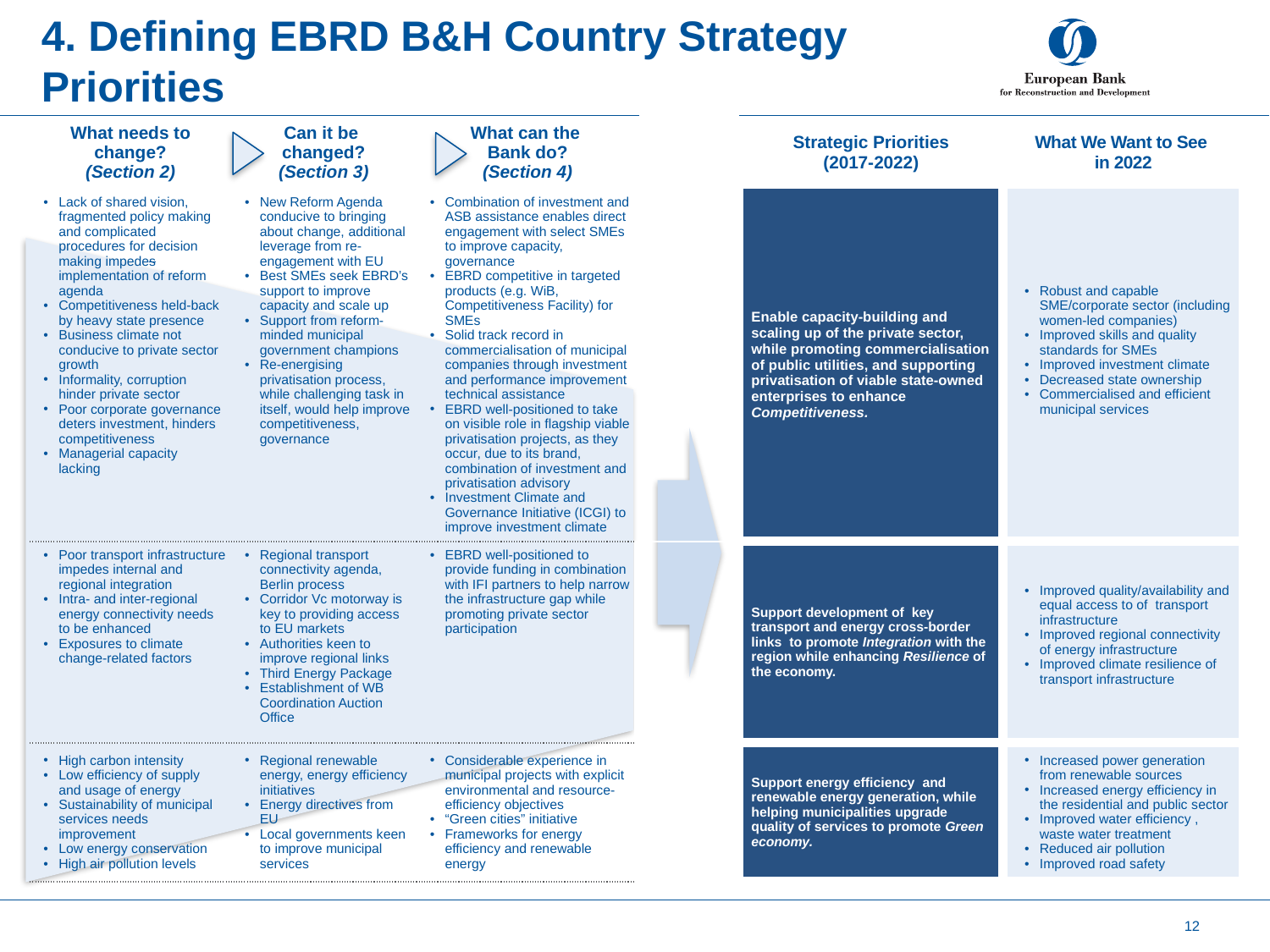

# 4. Defining EBRD B&H Country Strategy Priorities
| What needs to change? (Section 2) | Can it be changed? (Section 3) | What can the Bank do? (Section 4) |  | Strategic Priorities (2017-2022) | What We Want to See in 2022 |
| --- | --- | --- | --- | --- | --- |
| Lack of shared vision, fragmented policy making and complicated procedures for decision making impedes implementation of reform agenda Competitiveness held-back by heavy state presence Business climate not conducive to private sector growth Informality, corruption hinder private sector Poor corporate governance deters investment, hinders competitiveness Managerial capacity lacking | New Reform Agenda conducive to bringing about change, additional leverage from re-engagement with EU Best SMEs seek EBRD’s support to improve capacity and scale up Support from reform-minded municipal government champions Re-energising privatisation process, while challenging task in itself, would help improve competitiveness, governance | Combination of investment and ASB assistance enables direct engagement with select SMEs to improve capacity, governance EBRD competitive in targeted products (e.g. WiB, Competitiveness Facility) for SMEs Solid track record in commercialisation of municipal companies through investment and performance improvement technical assistance EBRD well-positioned to take on visible role in flagship viable privatisation projects, as they occur, due to its brand, combination of investment and privatisation advisory Investment Climate and Governance Initiative (ICGI) to improve investment climate |  | Enable capacity-building and scaling up of the private sector, while promoting commercialisation of public utilities, and supporting privatisation of viable state-owned enterprises to enhance Competitiveness. | Robust and capable SME/corporate sector (including women-led companies) Improved skills and quality standards for SMEs Improved investment climate Decreased state ownership Commercialised and efficient municipal services |
| Poor transport infrastructure impedes internal and regional integration Intra- and inter-regional energy connectivity needs to be enhanced Exposures to climate change-related factors | Regional transport connectivity agenda, Berlin process Corridor Vc motorway is key to providing access to EU markets Authorities keen to improve regional links Third Energy Package Establishment of WB Coordination Auction Office | EBRD well-positioned to provide funding in combination with IFI partners to help narrow the infrastructure gap while promoting private sector participation |  | Support development of key transport and energy cross-border links to promote Integration with the region while enhancing Resilience of the economy. | Improved quality/availability and equal access to of transport infrastructure Improved regional connectivity of energy infrastructure Improved climate resilience of transport infrastructure |
| High carbon intensity Low efficiency of supply and usage of energy Sustainability of municipal services needs improvement Low energy conservation High air pollution levels | Regional renewable energy, energy efficiency initiatives Energy directives from EU Local governments keen to improve municipal services | Considerable experience in municipal projects with explicit environmental and resource-efficiency objectives “Green cities” initiative Frameworks for energy efficiency and renewable energy |  | Support energy efficiency and renewable energy generation, while helping municipalities upgrade quality of services to promote Green economy. | Increased power generation from renewable sources Increased energy efficiency in the residential and public sector Improved water efficiency , waste water treatment Reduced air pollution Improved road safety |

12